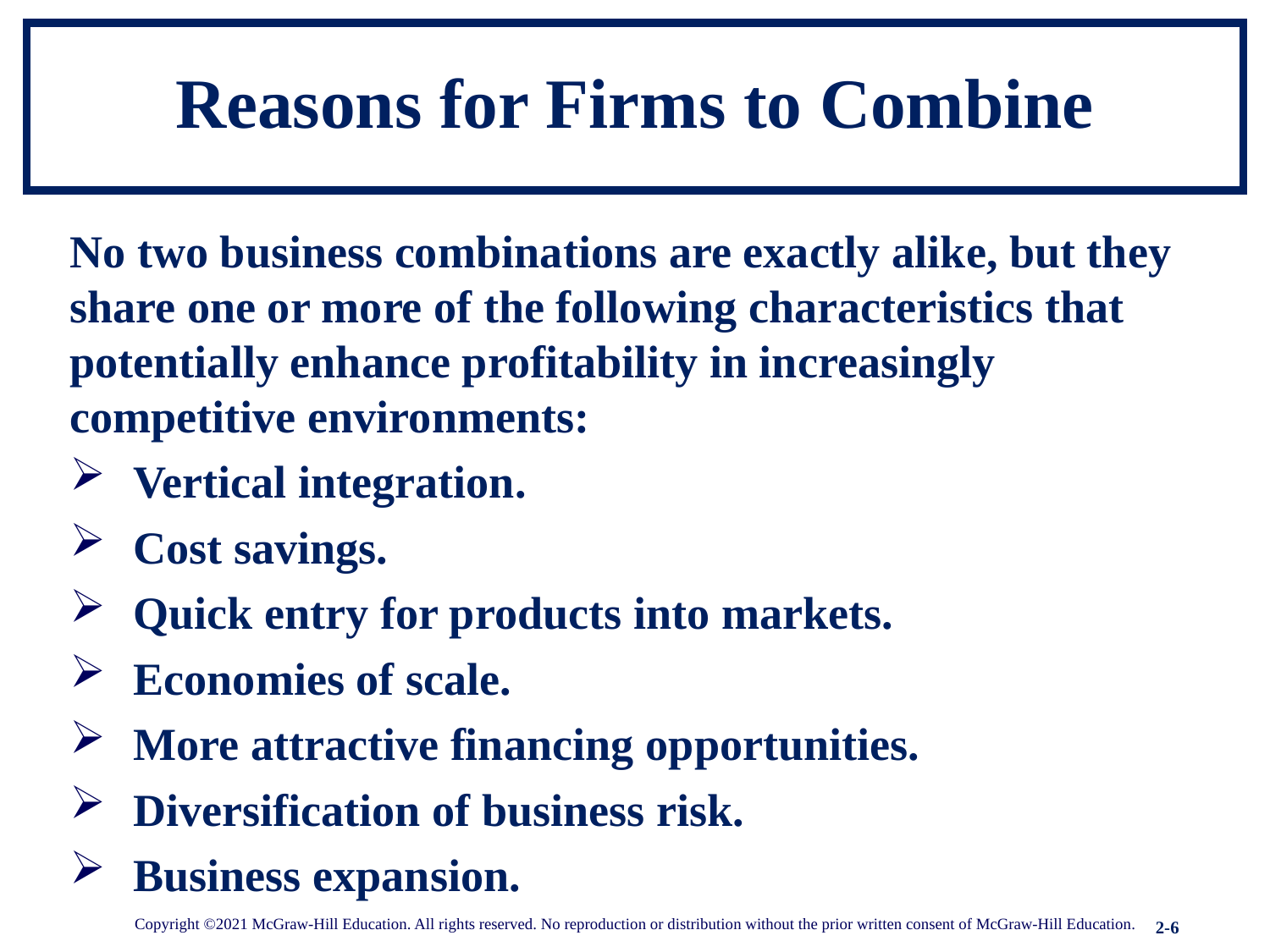

# Reasons for Firms to Combine
No two business combinations are exactly alike, but they share one or more of the following characteristics that potentially enhance profitability in increasingly competitive environments:
Vertical integration.
Cost savings.
Quick entry for products into markets.
Economies of scale.
More attractive financing opportunities.
Diversification of business risk.
Business expansion.
Copyright ©2021 McGraw-Hill Education. All rights reserved. No reproduction or distribution without the prior written consent of McGraw-Hill Education.
2-6